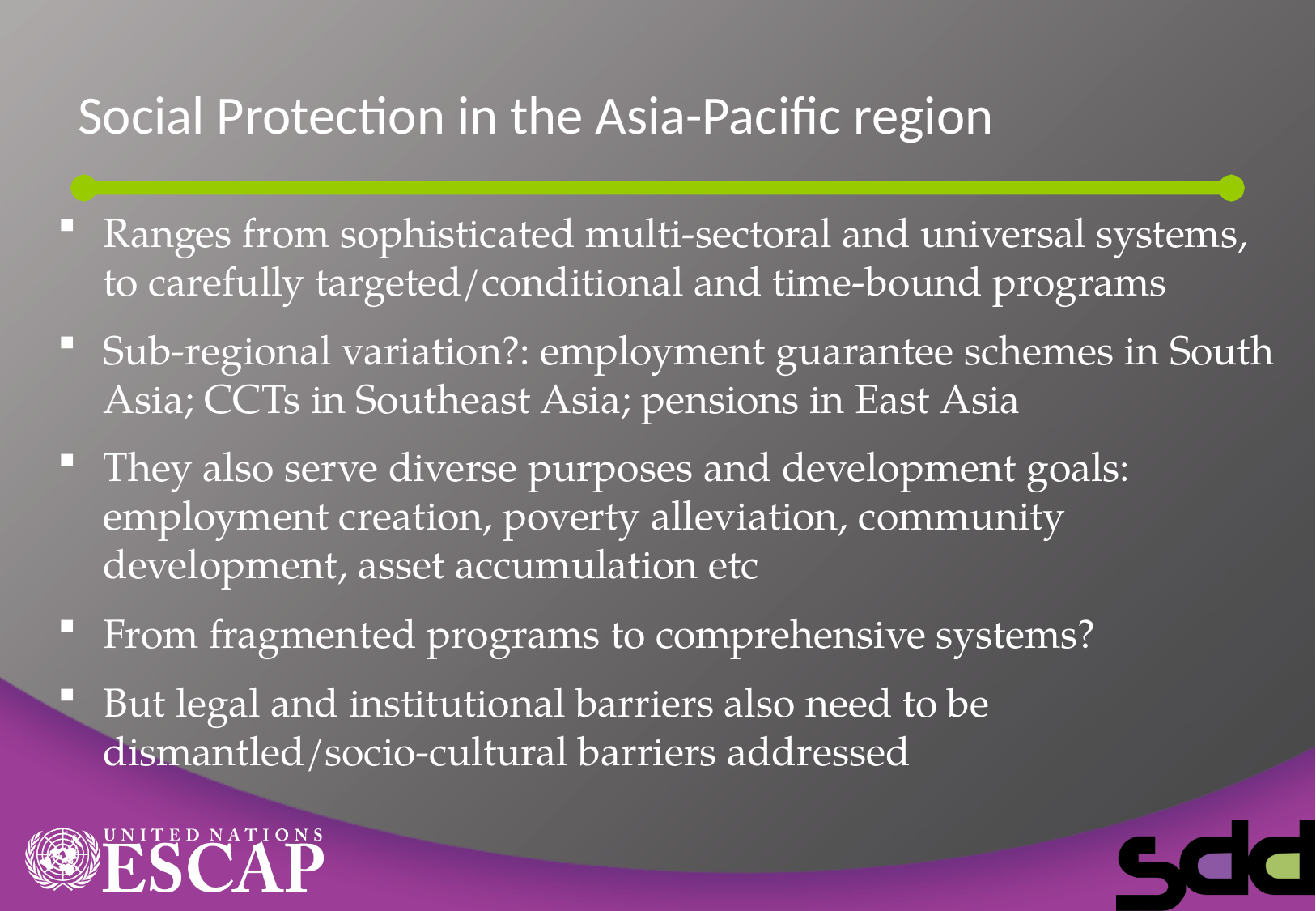

# Social Protection in the Asia-Pacific region
Ranges from sophisticated multi-sectoral and universal systems, to carefully targeted/conditional and time-bound programs
Sub-regional variation?: employment guarantee schemes in South Asia; CCTs in Southeast Asia; pensions in East Asia
They also serve diverse purposes and development goals: employment creation, poverty alleviation, community development, asset accumulation etc
From fragmented programs to comprehensive systems?
But legal and institutional barriers also need to be dismantled/socio-cultural barriers addressed